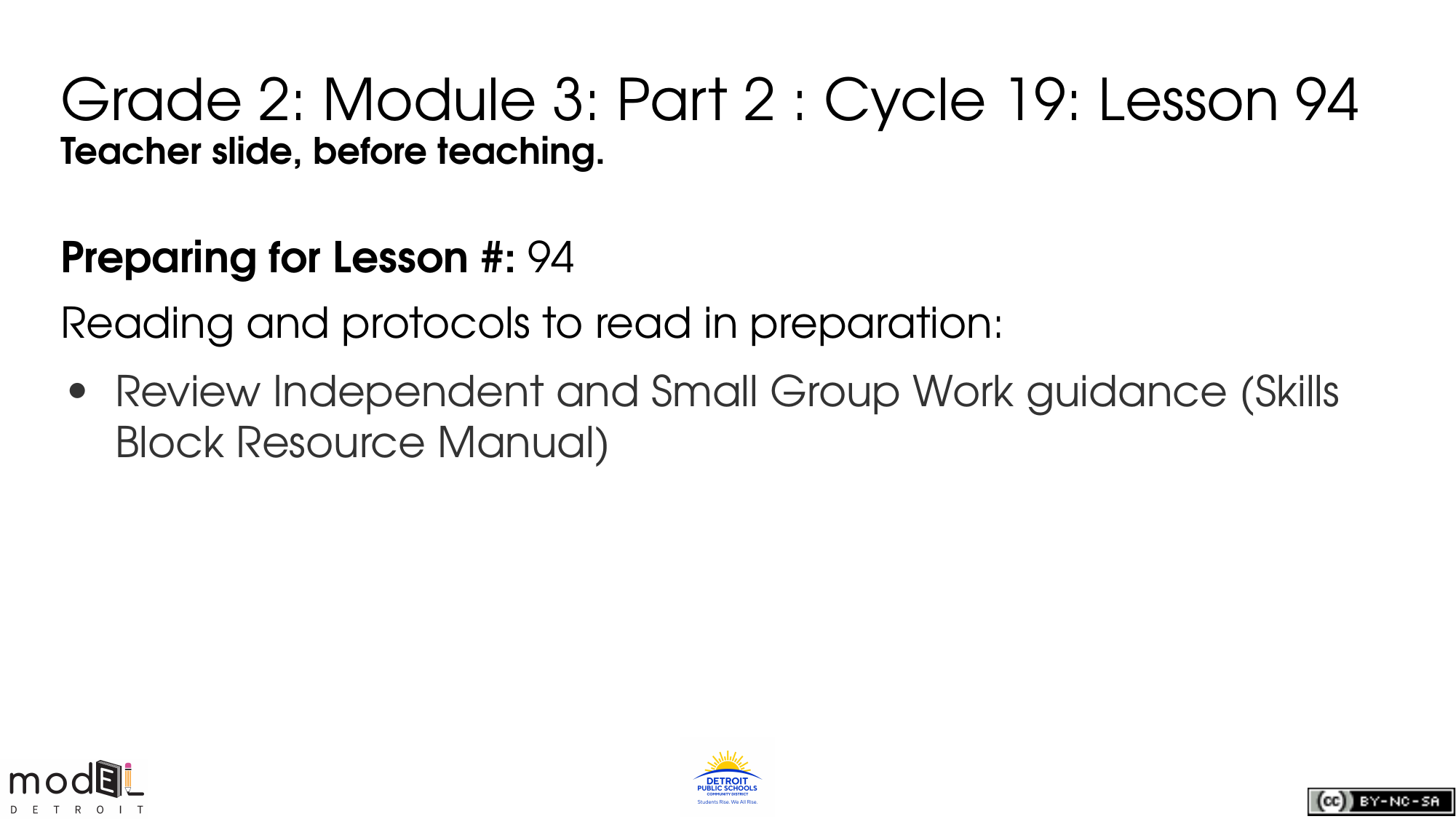

# Grade 2: Module 3: Part 2 : Cycle 19: Lesson 94
Teacher slide, before teaching.
Preparing for Lesson #: 94
Reading and protocols to read in preparation:
Review Independent and Small Group Work guidance (Skills Block Resource Manual)